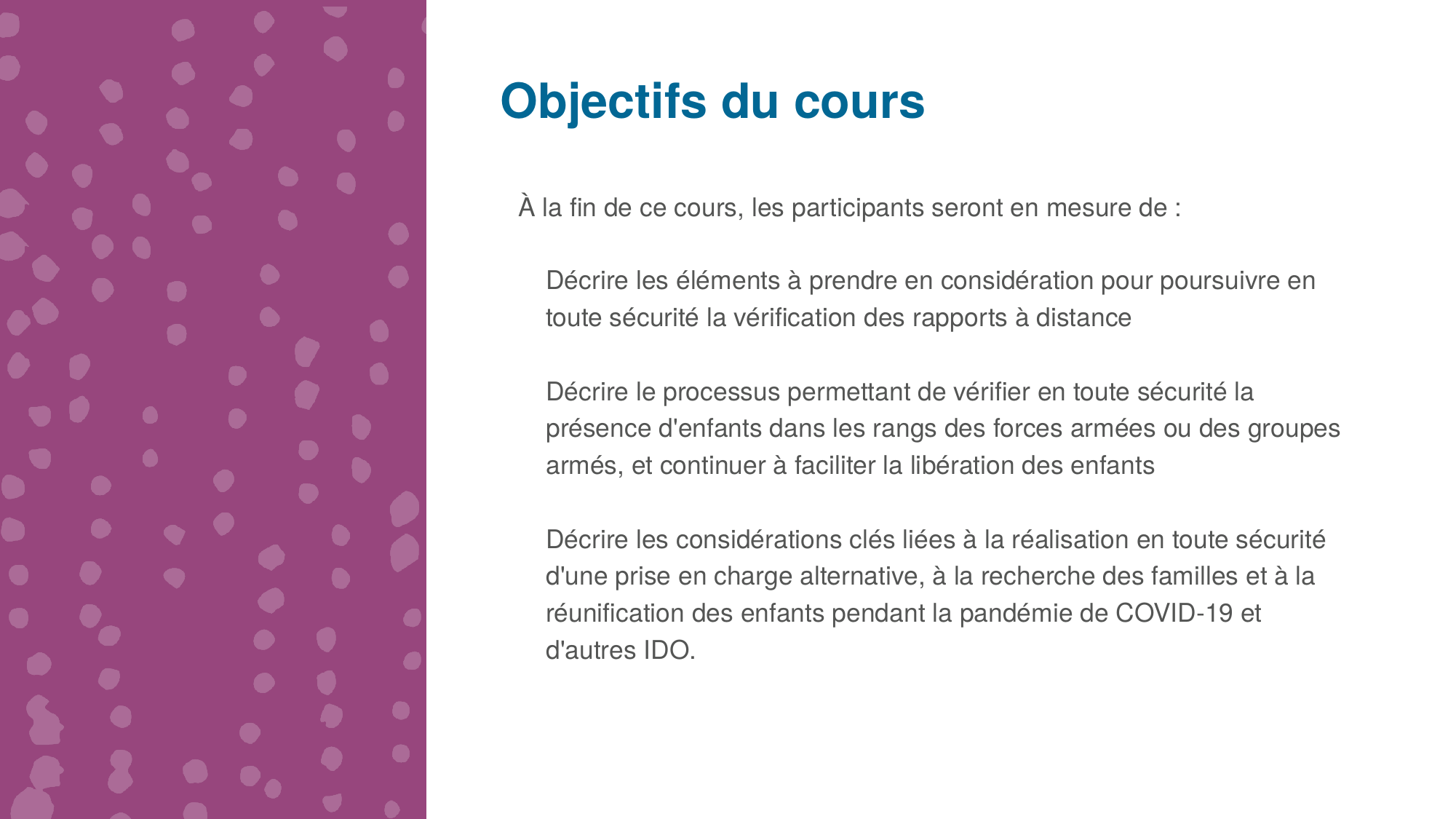

Objectifs du cours
À la fin de ce cours, les participants seront en mesure de :

Décrire les éléments à prendre en considération pour poursuivre en toute sécurité la vérification des rapports à distance
Décrire le processus permettant de vérifier en toute sécurité la présence d'enfants dans les rangs des forces armées ou des groupes armés, et continuer à faciliter la libération des enfants
Décrire les considérations clés liées à la réalisation en toute sécurité d'une prise en charge alternative, à la recherche des familles et à la réunification des enfants pendant la pandémie de COVID-19 et d'autres IDO.